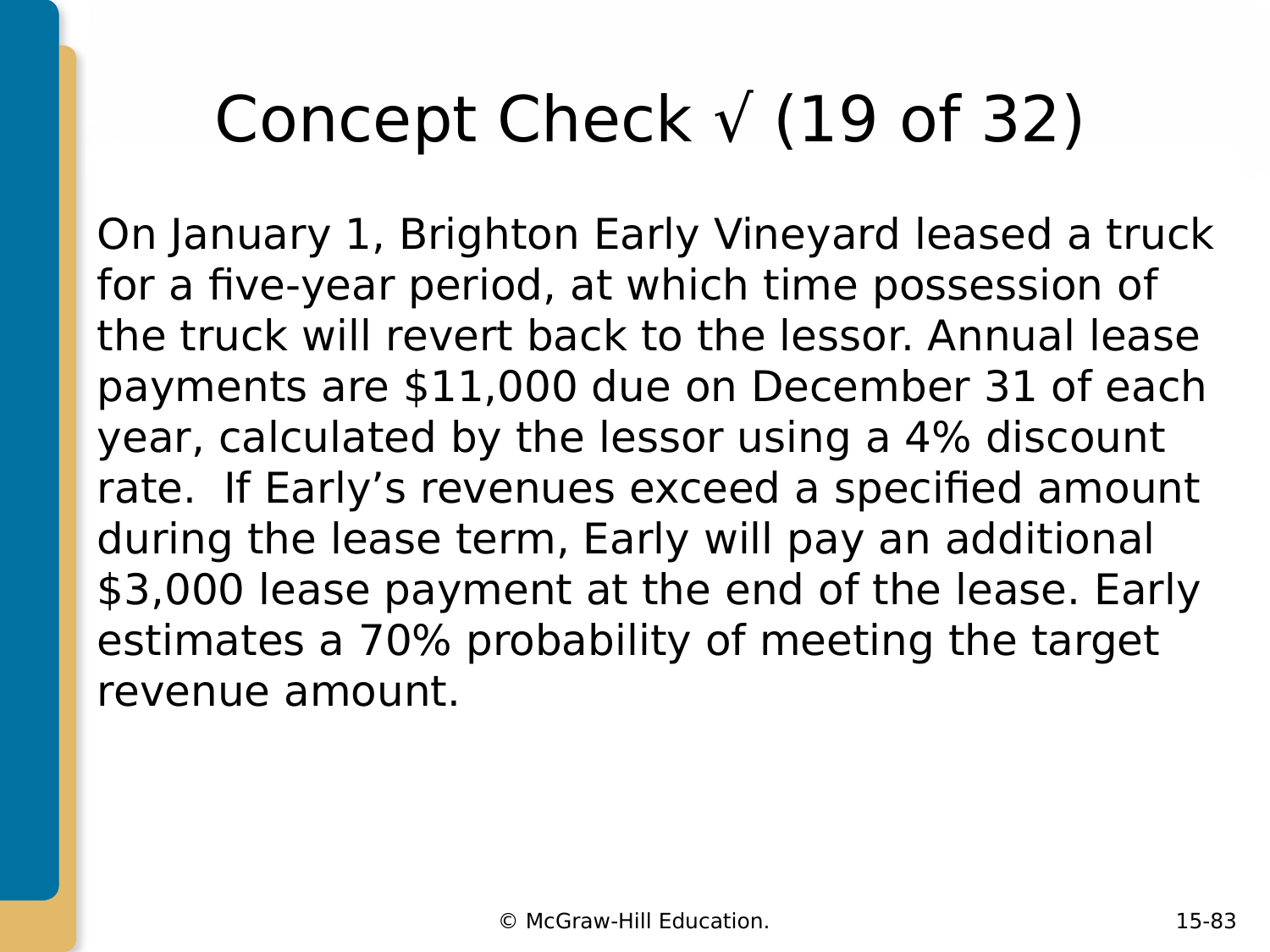

# Concept Check √ (19 of 32)
On January 1, Brighton Early Vineyard leased a truck for a five-year period, at which time possession of the truck will revert back to the lessor. Annual lease payments are $11,000 due on December 31 of each year, calculated by the lessor using a 4% discount rate.  If Early’s revenues exceed a specified amount during the lease term, Early will pay an additional $3,000 lease payment at the end of the lease. Early estimates a 70% probability of meeting the target revenue amount.